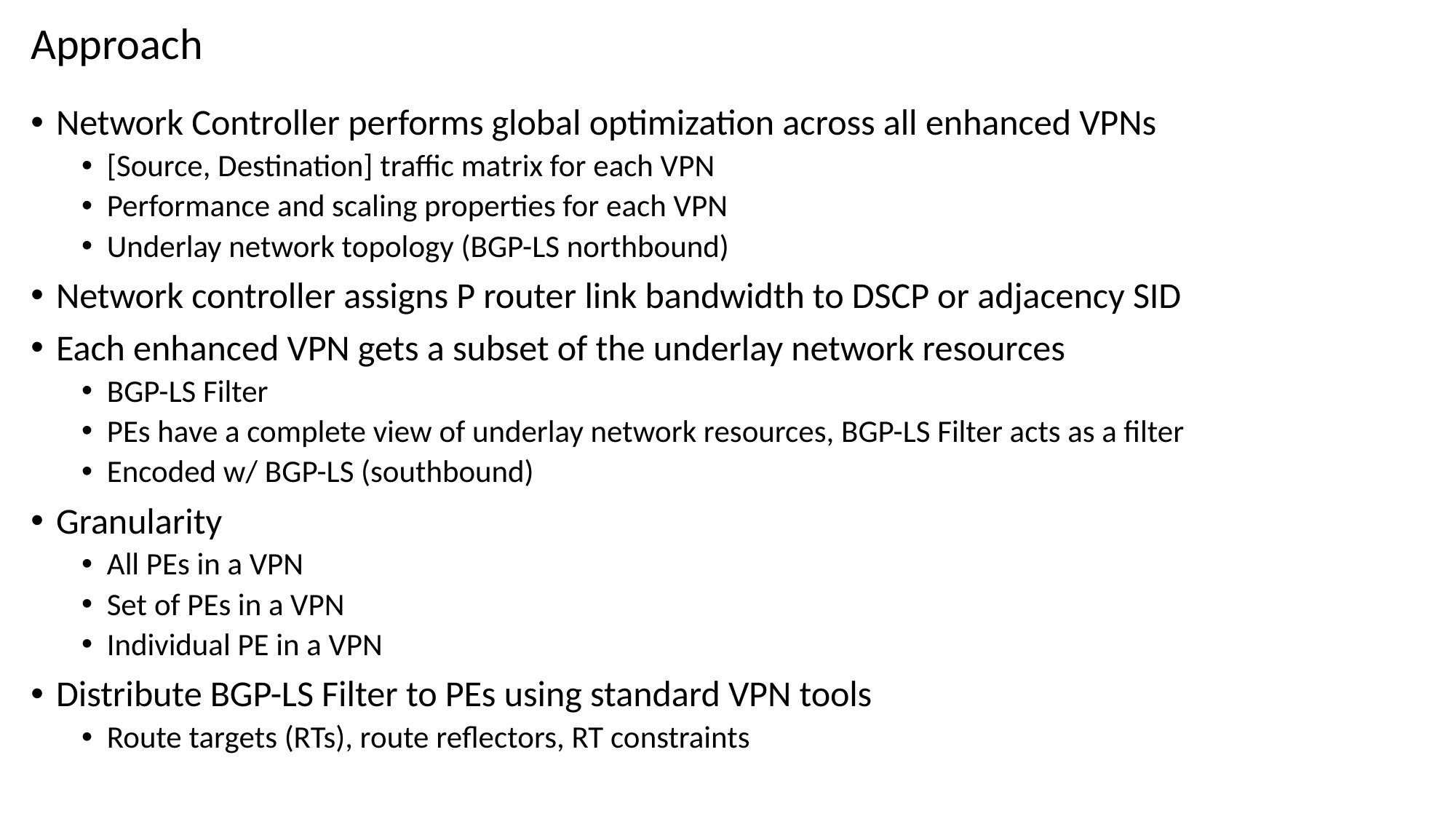

# Approach
Network Controller performs global optimization across all enhanced VPNs
[Source, Destination] traffic matrix for each VPN
Performance and scaling properties for each VPN
Underlay network topology (BGP-LS northbound)
Network controller assigns P router link bandwidth to DSCP or adjacency SID
Each enhanced VPN gets a subset of the underlay network resources
BGP-LS Filter
PEs have a complete view of underlay network resources, BGP-LS Filter acts as a filter
Encoded w/ BGP-LS (southbound)
Granularity
All PEs in a VPN
Set of PEs in a VPN
Individual PE in a VPN
Distribute BGP-LS Filter to PEs using standard VPN tools
Route targets (RTs), route reflectors, RT constraints